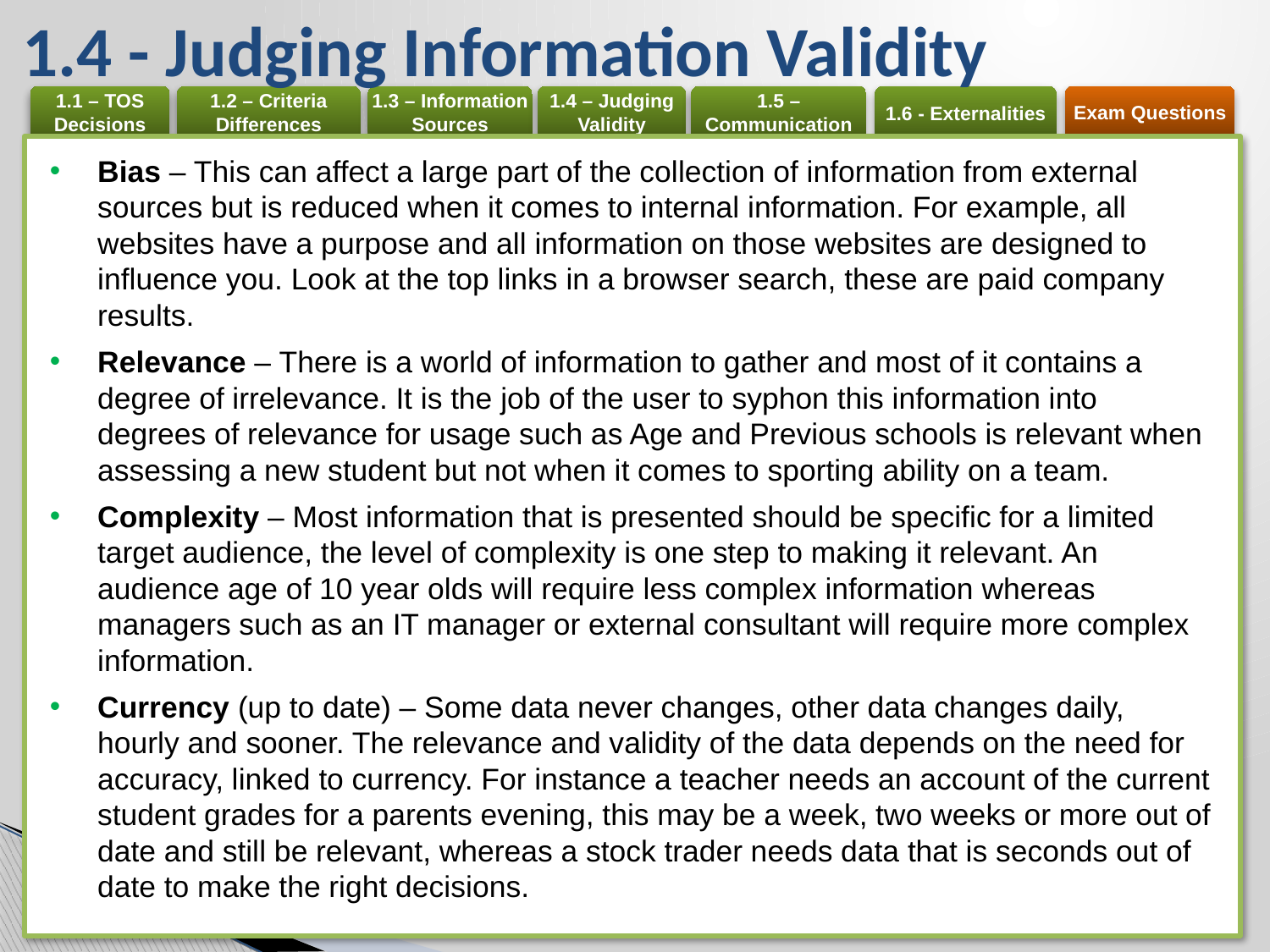

# 1.4 - Judging Information Validity
Bias – This can affect a large part of the collection of information from external sources but is reduced when it comes to internal information. For example, all websites have a purpose and all information on those websites are designed to influence you. Look at the top links in a browser search, these are paid company results.
Relevance – There is a world of information to gather and most of it contains a degree of irrelevance. It is the job of the user to syphon this information into degrees of relevance for usage such as Age and Previous schools is relevant when assessing a new student but not when it comes to sporting ability on a team.
Complexity – Most information that is presented should be specific for a limited target audience, the level of complexity is one step to making it relevant. An audience age of 10 year olds will require less complex information whereas managers such as an IT manager or external consultant will require more complex information.
Currency (up to date) – Some data never changes, other data changes daily, hourly and sooner. The relevance and validity of the data depends on the need for accuracy, linked to currency. For instance a teacher needs an account of the current student grades for a parents evening, this may be a week, two weeks or more out of date and still be relevant, whereas a stock trader needs data that is seconds out of date to make the right decisions.